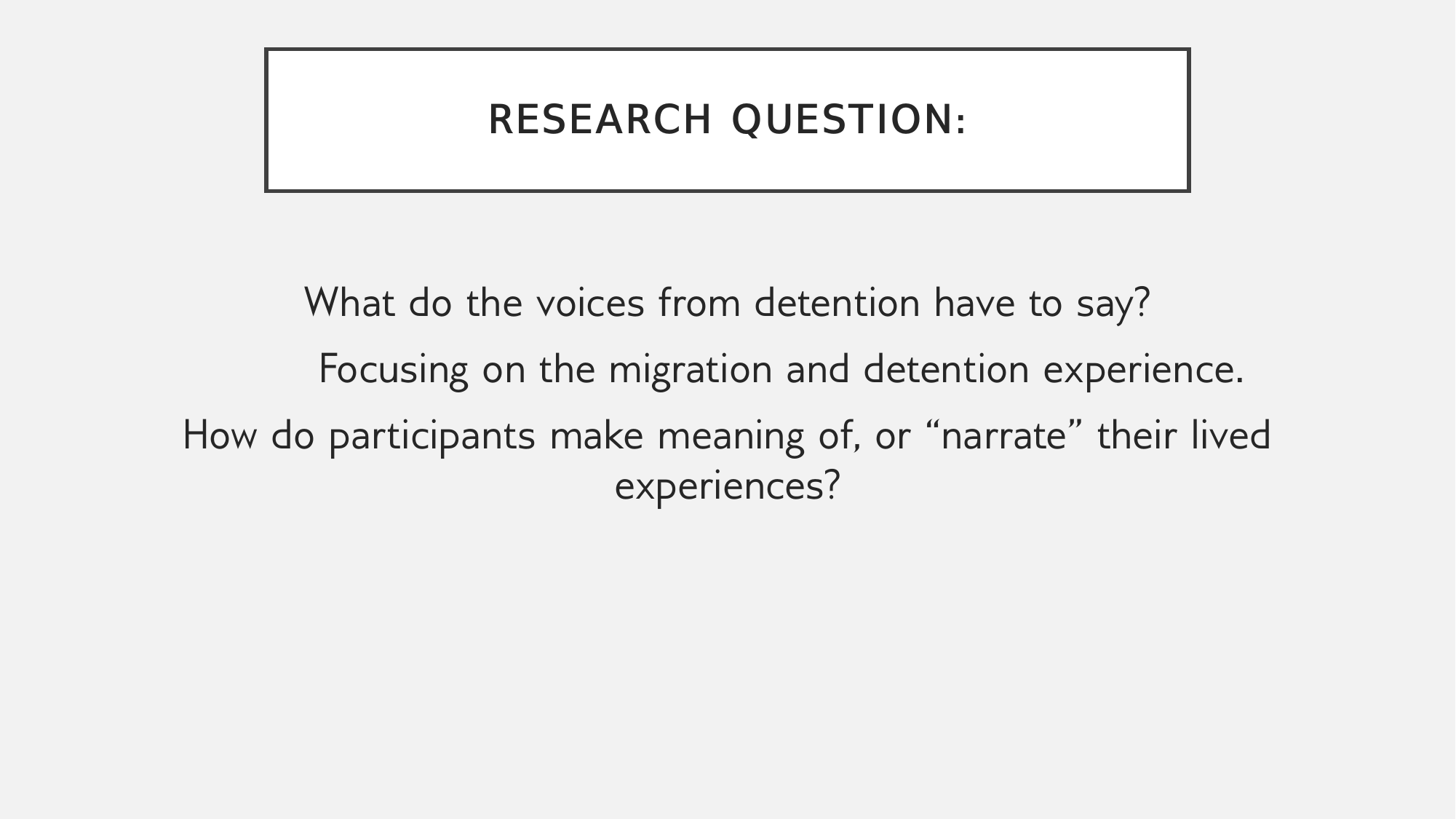

# Research Question:
What do the voices from detention have to say?
	Focusing on the migration and detention experience.
How do participants make meaning of, or “narrate” their lived experiences?